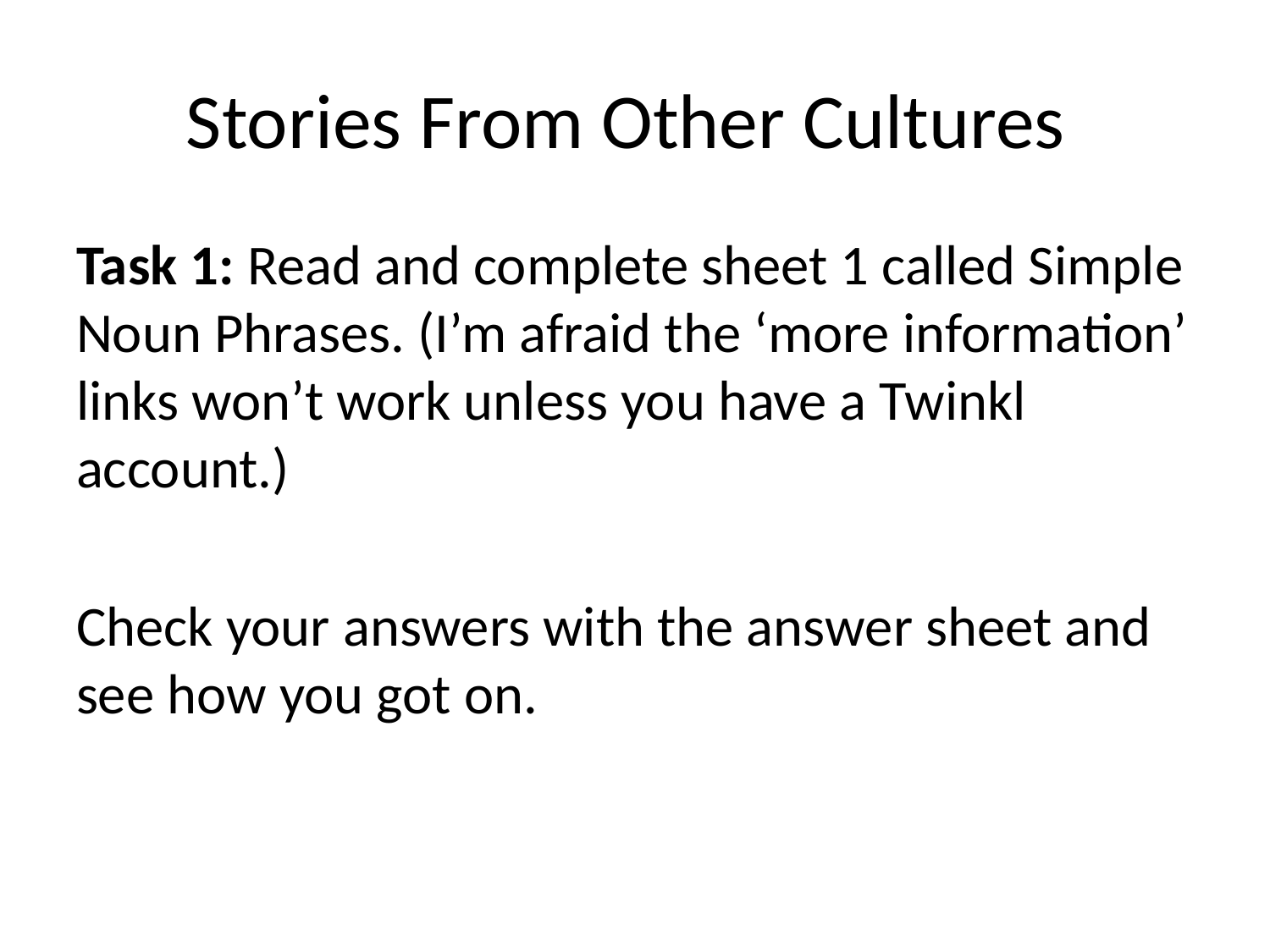

# Stories From Other Cultures
Task 1: Read and complete sheet 1 called Simple Noun Phrases. (I’m afraid the ‘more information’ links won’t work unless you have a Twinkl account.)

Check your answers with the answer sheet and see how you got on.